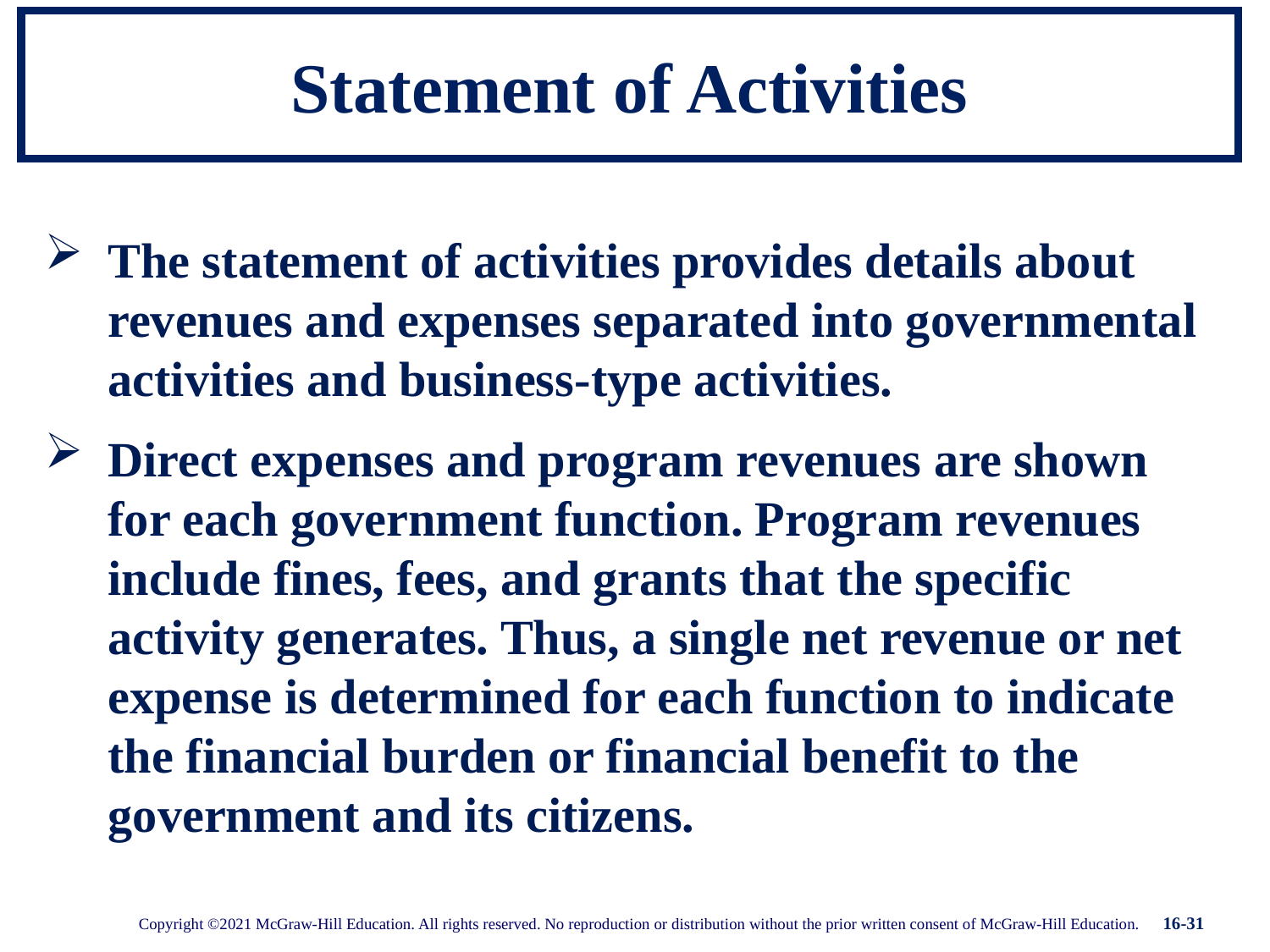

# Statement of Activities
The statement of activities provides details about revenues and expenses separated into governmental activities and business-type activities.
Direct expenses and program revenues are shown for each government function. Program revenues include fines, fees, and grants that the specific activity generates. Thus, a single net revenue or net expense is determined for each function to indicate the financial burden or financial benefit to the government and its citizens.

16-31
Copyright ©2021 McGraw-Hill Education. All rights reserved. No reproduction or distribution without the prior written consent of McGraw-Hill Education.